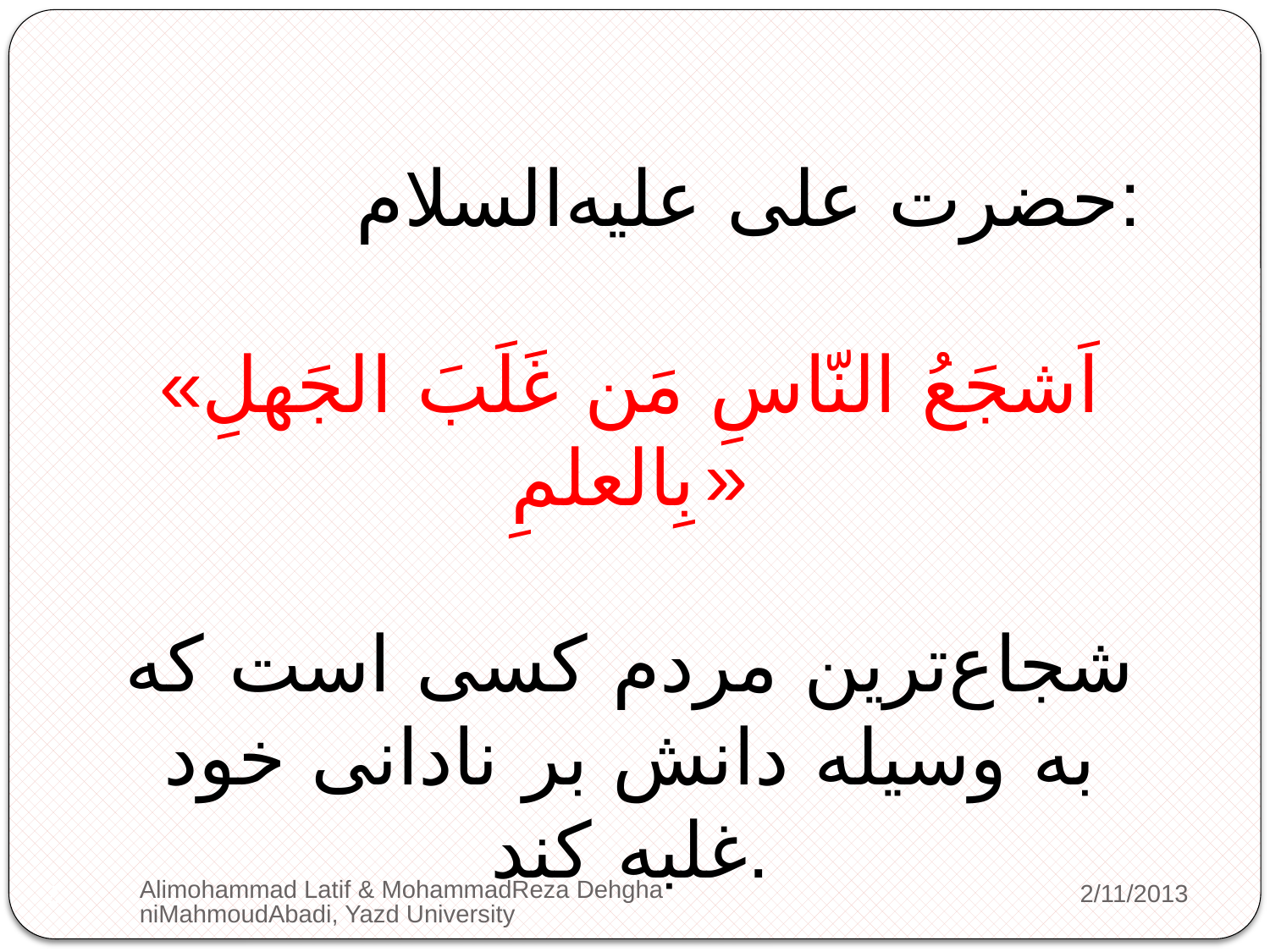

حضرت علی علیه‌السلام:

«اَشجَعُ النّاسِ مَن غَلَبَ الجَهلِ بِالعلمِ»

شجاع‌ترین مردم کسی است که به وسیله دانش بر نادانی خود غلبه کند.
Alimohammad Latif & MohammadReza DehghaniMahmoudAbadi, Yazd University
2/11/2013
2